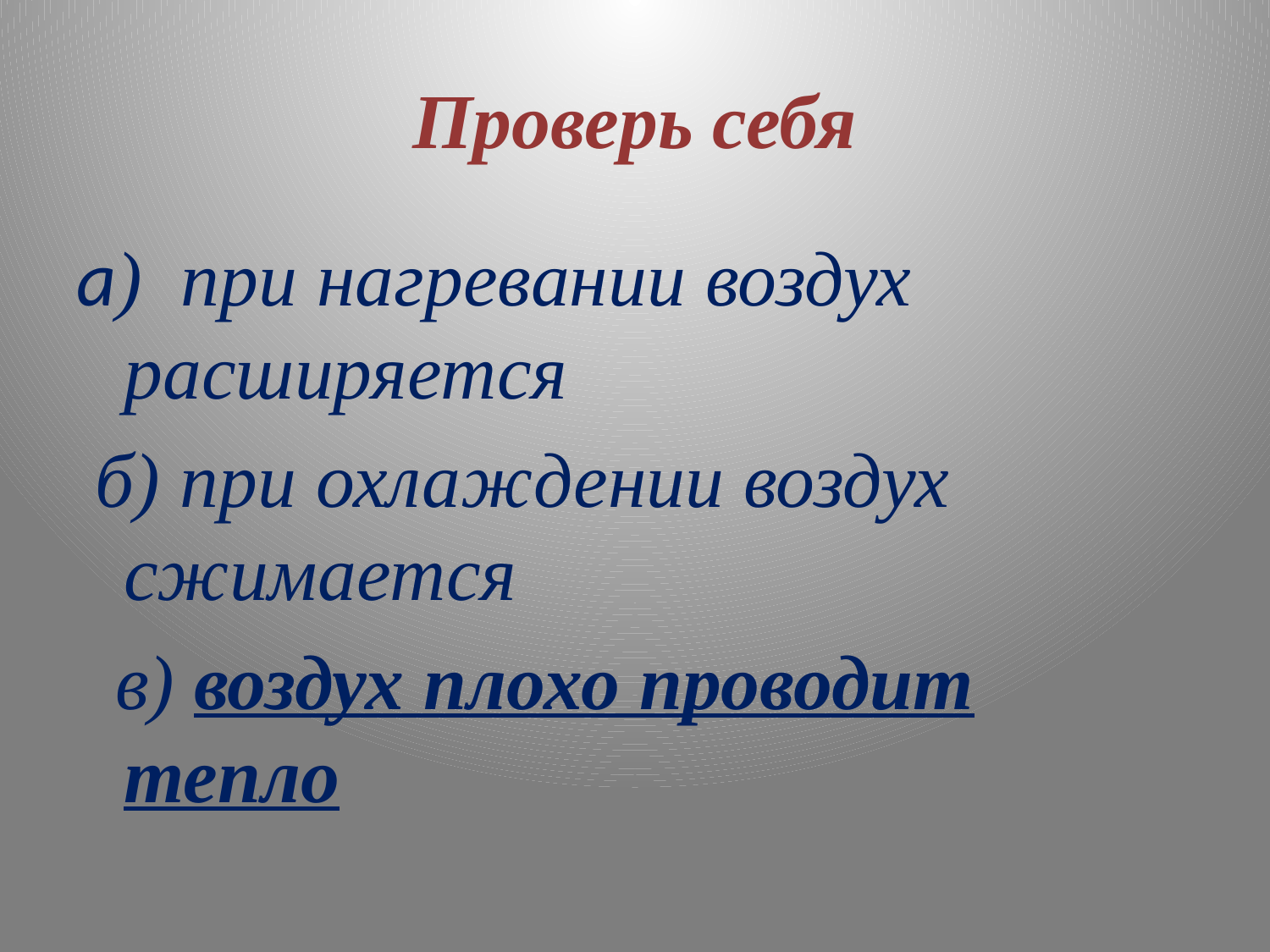

# Проверь себя
а)  при нагревании воздух расширяется
 б) при охлаждении воздух сжимается
  в) воздух плохо проводит тепло